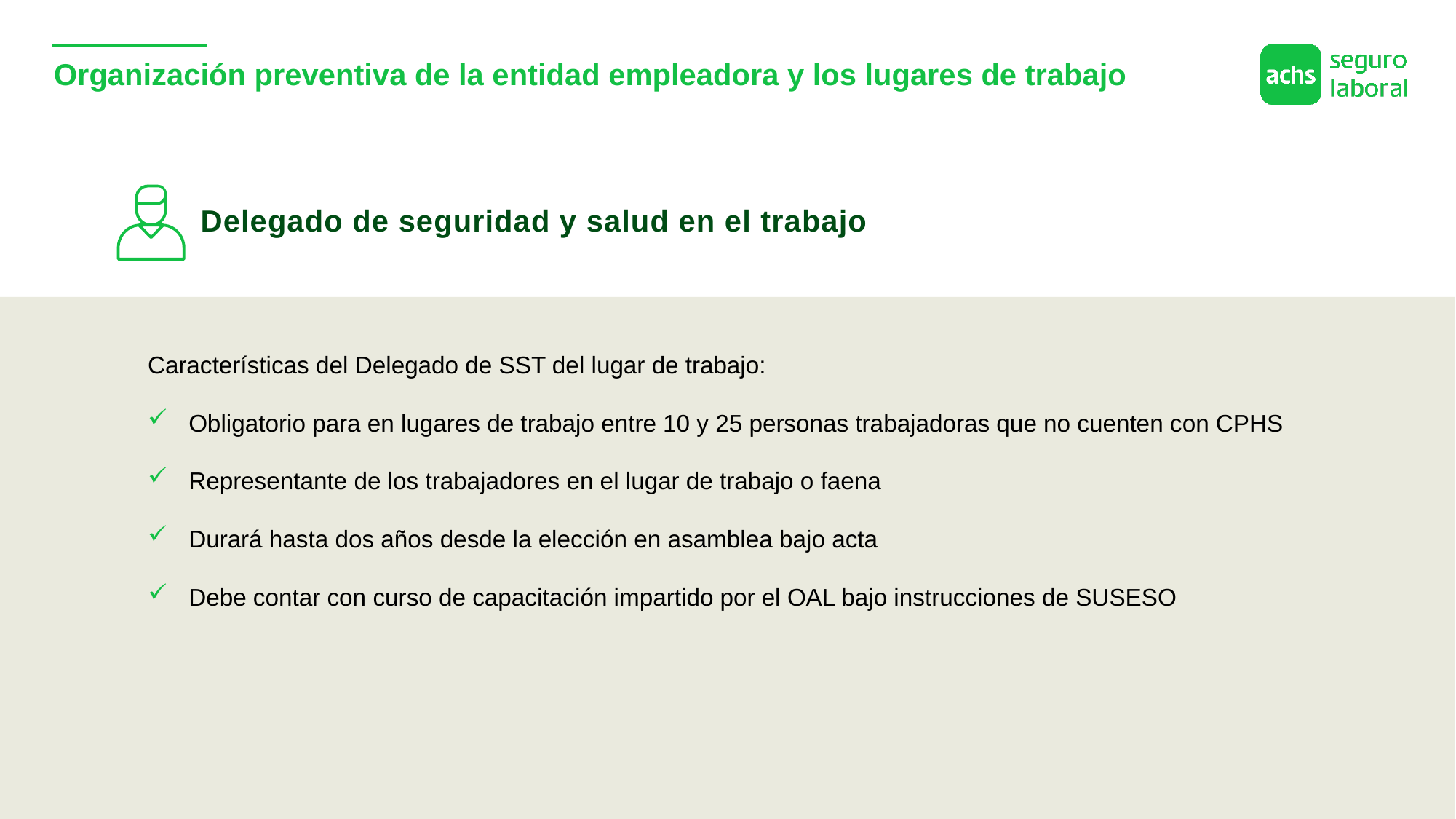

# Organización preventiva de la entidad empleadora y los lugares de trabajo

Delegado de seguridad y salud en el trabajo

Características del Delegado de SST del lugar de trabajo:

Obligatorio para en lugares de trabajo entre 10 y 25 personas trabajadoras que no cuenten con CPHS

Representante de los trabajadores en el lugar de trabajo o faena

Durará hasta dos años desde la elección en asamblea bajo acta

Debe contar con curso de capacitación impartido por el OAL bajo instrucciones de SUSESO

26